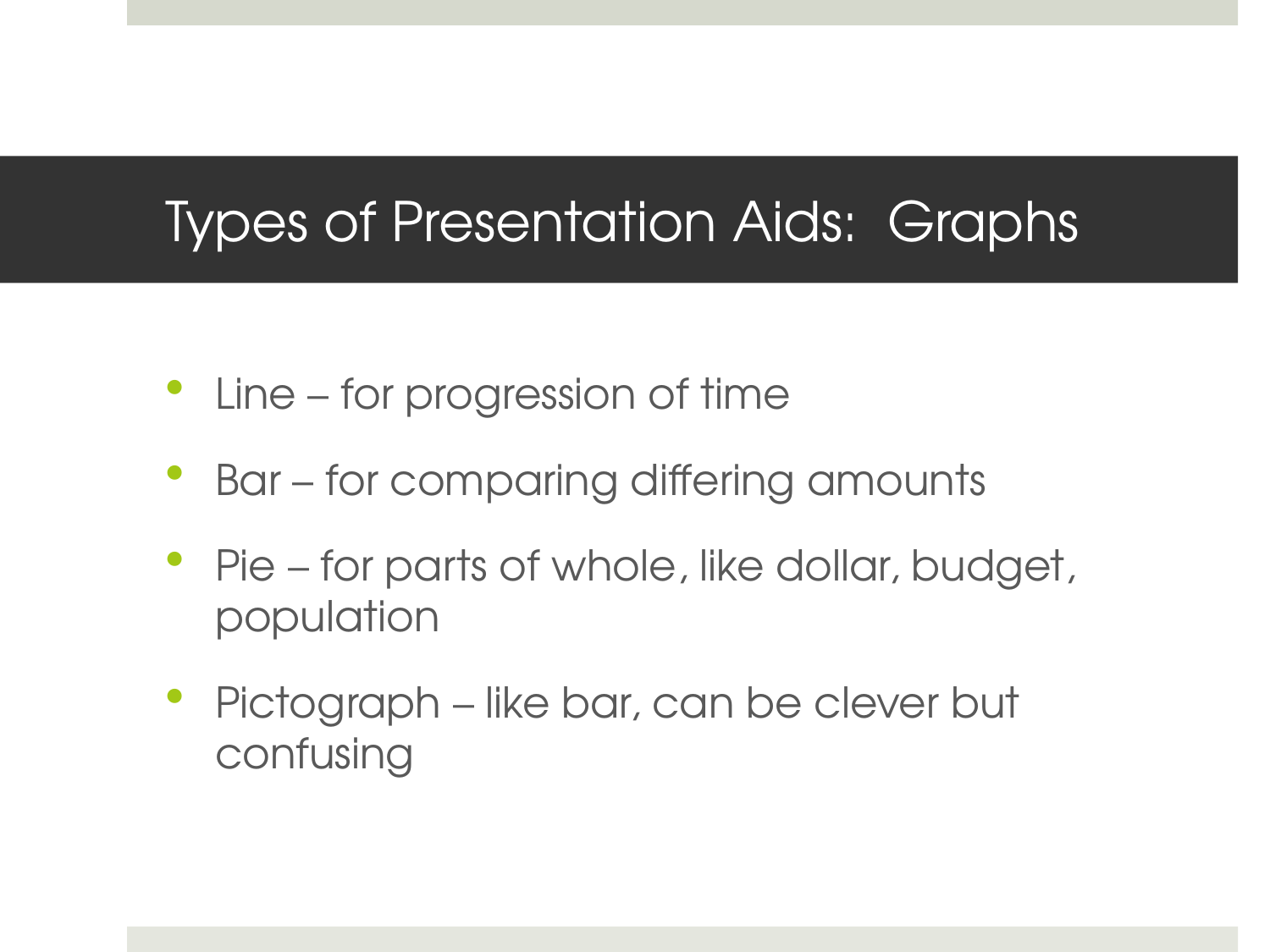

# Types of Presentation Aids:  Graphs
Line – for progression of time
Bar – for comparing differing amounts
Pie – for parts of whole, like dollar, budget, population
Pictograph – like bar, can be clever but confusing